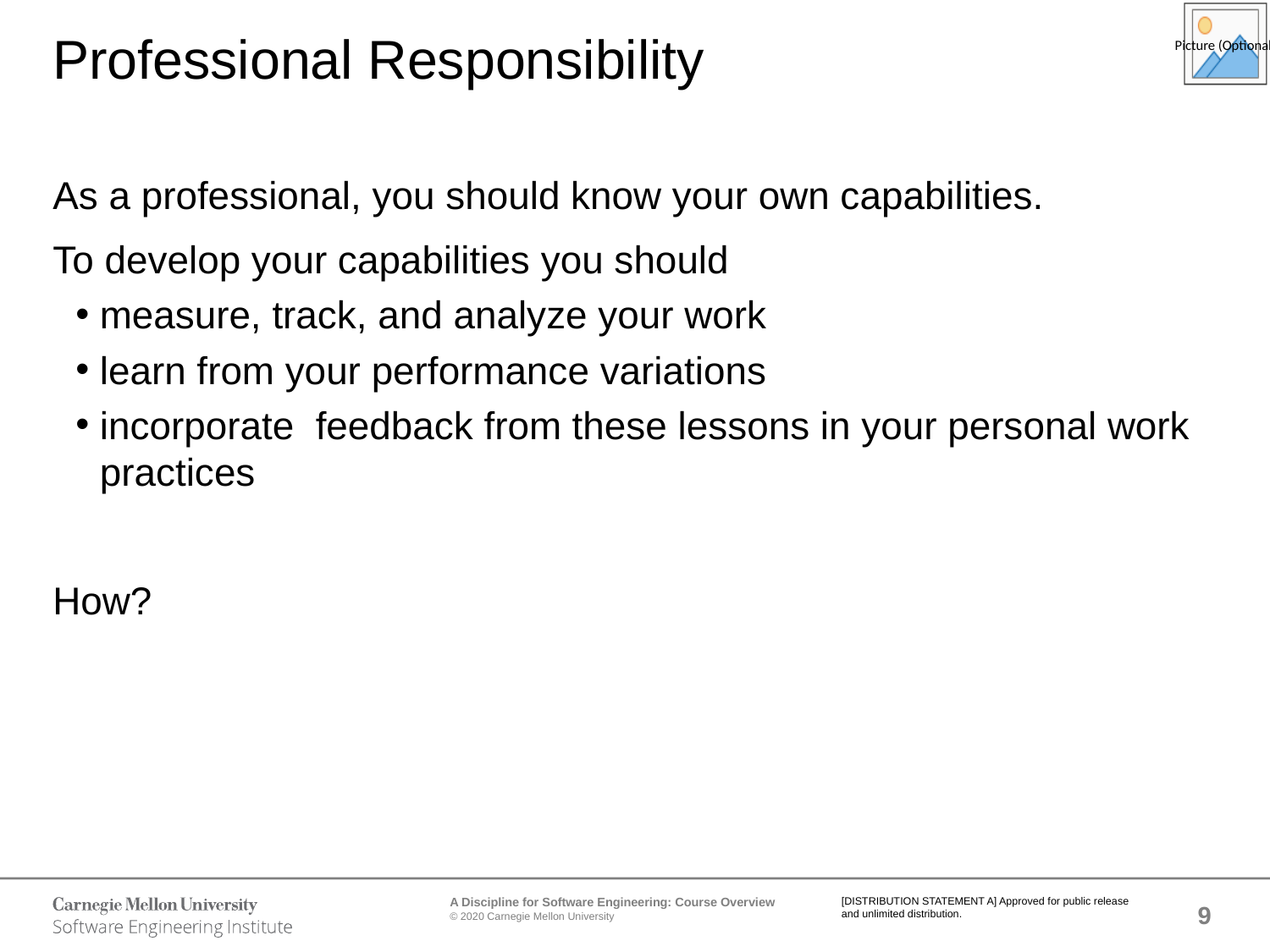

# Professional Responsibility
As a professional, you should know your own capabilities.
To develop your capabilities you should
measure, track, and analyze your work
learn from your performance variations
incorporate  feedback from these lessons in your personal work practices

How?